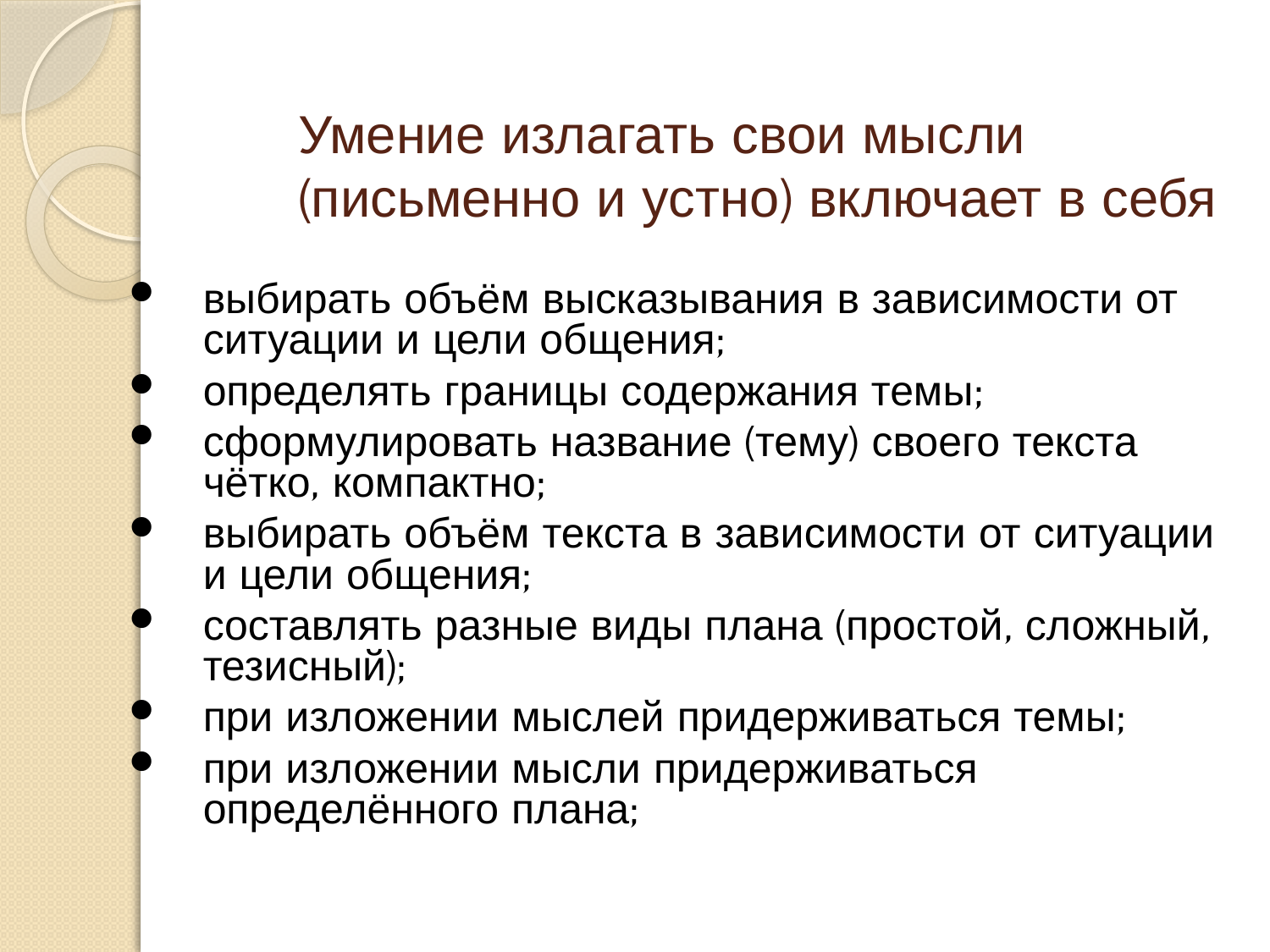

# Умение излагать свои мысли (письменно и устно) включает в себя
выбирать объём высказывания в зависимости от ситуации и цели общения;
определять границы содержания темы;
сформулировать название (тему) своего текста чётко, компактно;
выбирать объём текста в зависимости от ситуации и цели общения;
составлять разные виды плана (простой, сложный, тезисный);
при изложении мыслей придерживаться темы;
при изложении мысли придерживаться определённого плана;